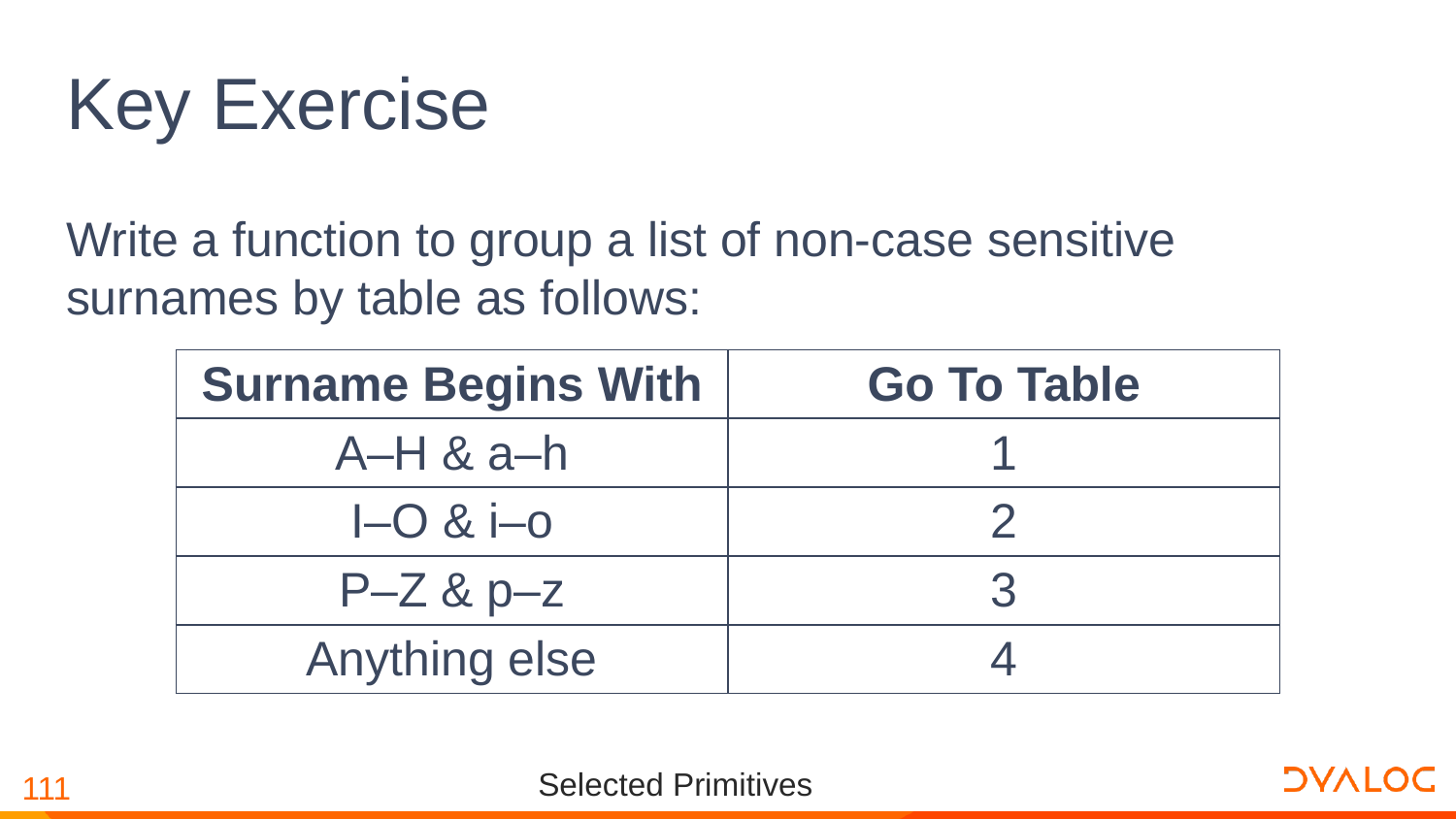

# Key Exercise
Write a function to group a list of non-case sensitive surnames by table as follows:

| Surname Begins With | Go To Table |
| --- | --- |
| A–H & a–h | 1 |
| I–O & i–o | 2 |
| P–Z & p–z | 3 |
| Anything else | 4 |